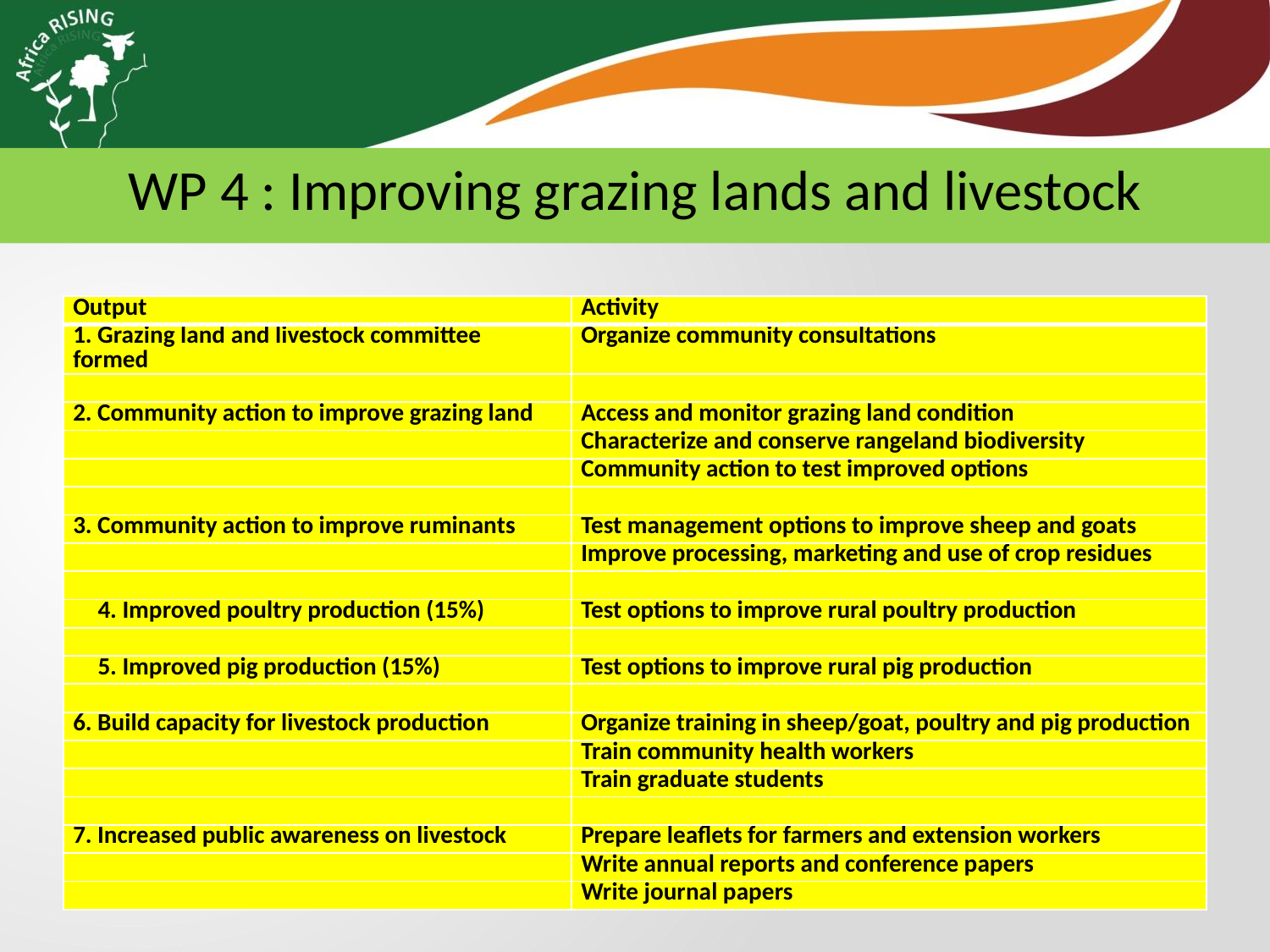

WP 4 : Improving grazing lands and livestock
| Output | Activity |
| --- | --- |
| 1. Grazing land and livestock committee formed | Organize community consultations |
|  |  |
| 2. Community action to improve grazing land | Access and monitor grazing land condition |
|  | Characterize and conserve rangeland biodiversity |
|  | Community action to test improved options |
|  |  |
| 3. Community action to improve ruminants | Test management options to improve sheep and goats |
|  | Improve processing, marketing and use of crop residues |
|  |  |
| 4. Improved poultry production (15%) | Test options to improve rural poultry production |
|  |  |
| 5. Improved pig production (15%) | Test options to improve rural pig production |
|  |  |
| 6. Build capacity for livestock production | Organize training in sheep/goat, poultry and pig production |
|  | Train community health workers |
|  | Train graduate students |
|  |  |
| 7. Increased public awareness on livestock | Prepare leaflets for farmers and extension workers |
|  | Write annual reports and conference papers |
|  | Write journal papers |